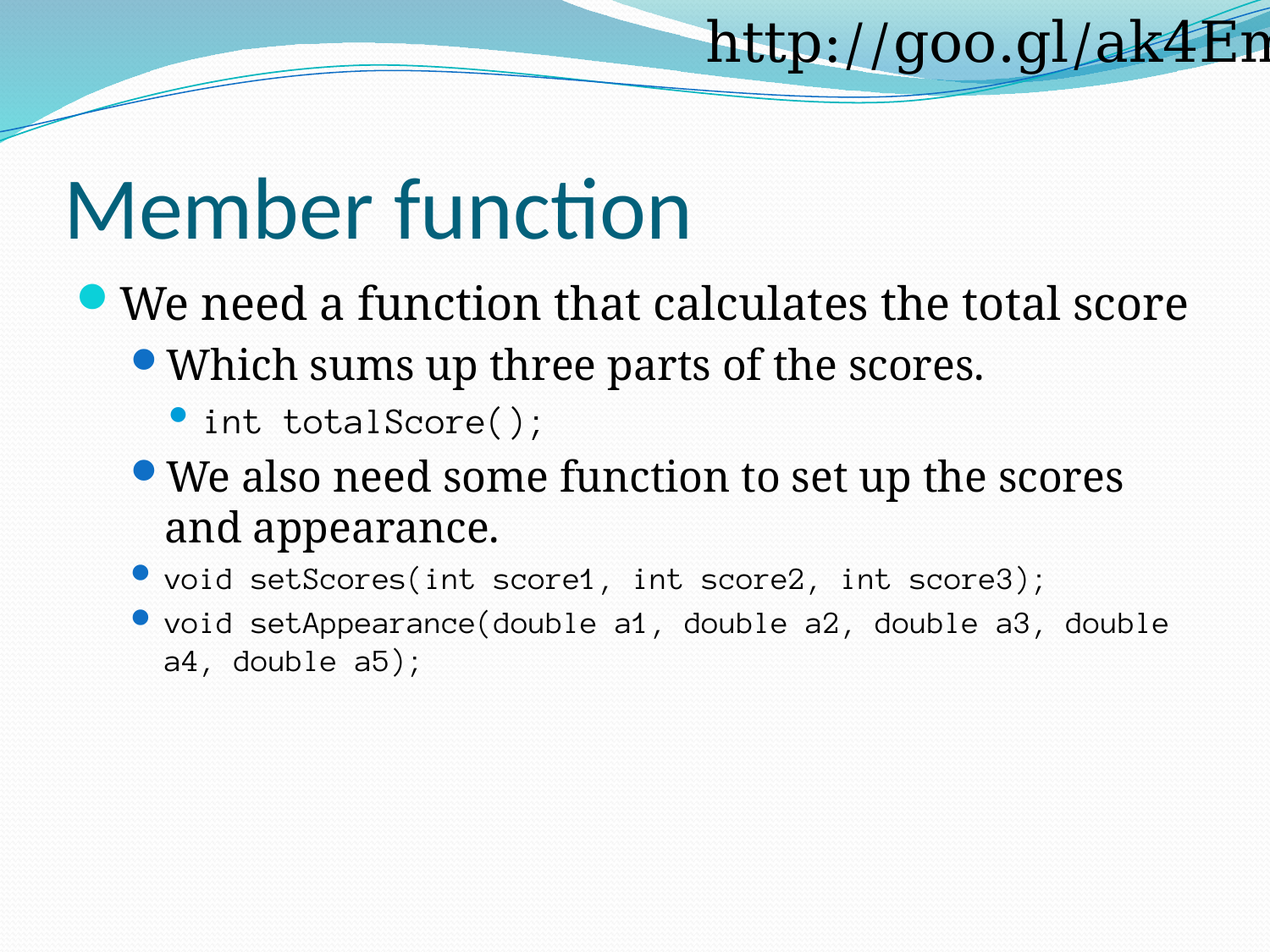

http://goo.gl/ak4Em
# Member function
We need a function that calculates the total score
Which sums up three parts of the scores.
int totalScore();
We also need some function to set up the scores and appearance.
void setScores(int score1, int score2, int score3);
void setAppearance(double a1, double a2, double a3, double a4, double a5);